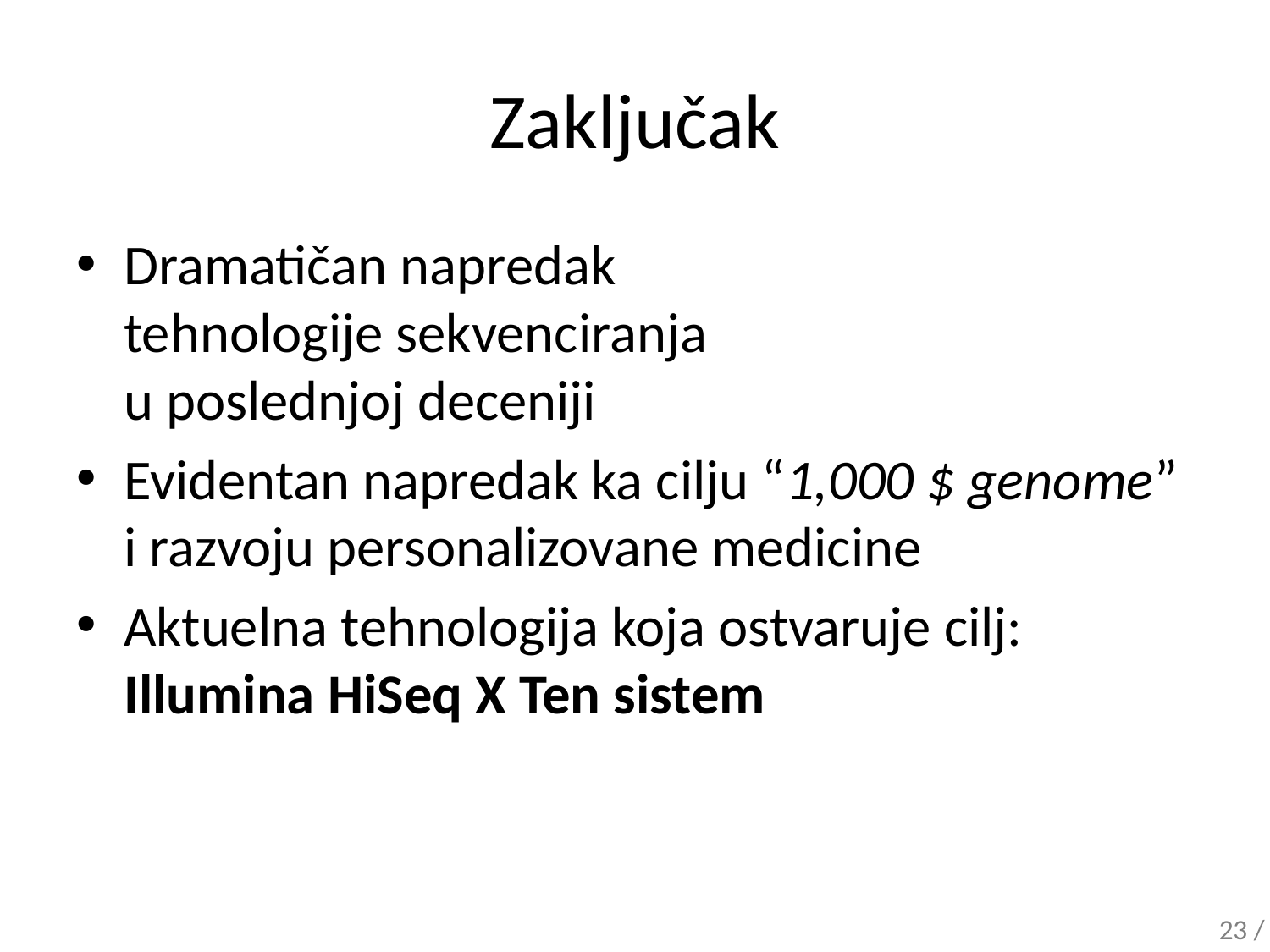

# Zaključak
Dramatičan napredak
tehnologije sekvenciranja
u poslednjoj deceniji
Evidentan napredak ka cilju “1,000 $ genome”
i razvoju personalizovane medicine
Aktuelna tehnologija koja ostvaruje cilj:
Illumina HiSeq X Ten sistem